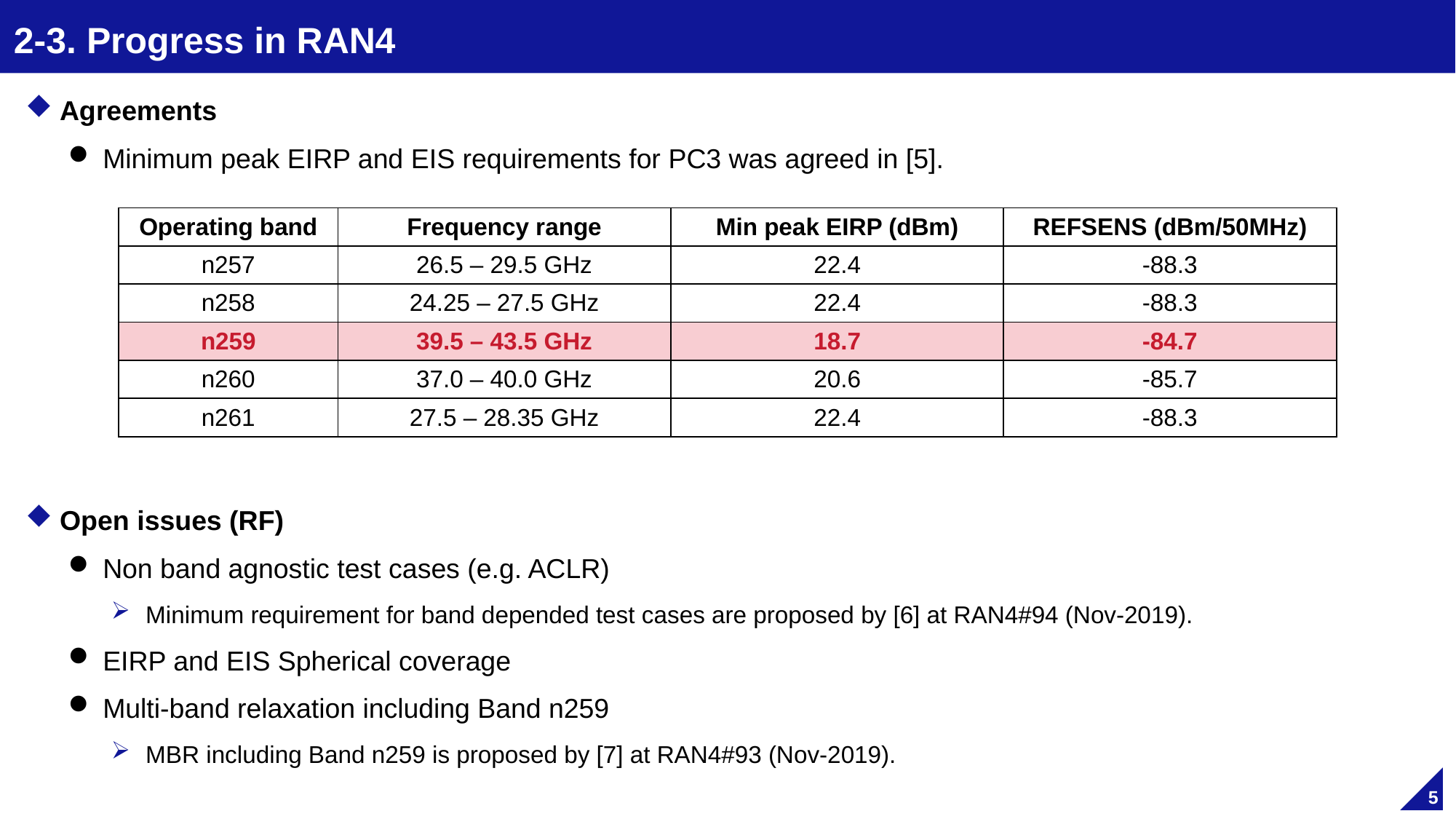

# 2-3. Progress in RAN4
Agreements
Minimum peak EIRP and EIS requirements for PC3 was agreed in [5].

Open issues (RF)
Non band agnostic test cases (e.g. ACLR)
Minimum requirement for band depended test cases are proposed by [6] at RAN4#94 (Nov-2019).
EIRP and EIS Spherical coverage
Multi-band relaxation including Band n259
MBR including Band n259 is proposed by [7] at RAN4#93 (Nov-2019).

| Operating band | Frequency range | Min peak EIRP (dBm) | REFSENS (dBm/50MHz) |
| --- | --- | --- | --- |
| n257 | 26.5 – 29.5 GHz | 22.4 | -88.3 |
| n258 | 24.25 – 27.5 GHz | 22.4 | -88.3 |
| n259 | 39.5 – 43.5 GHz | 18.7 | -84.7 |
| n260 | 37.0 – 40.0 GHz | 20.6 | -85.7 |
| n261 | 27.5 – 28.35 GHz | 22.4 | -88.3 |
5